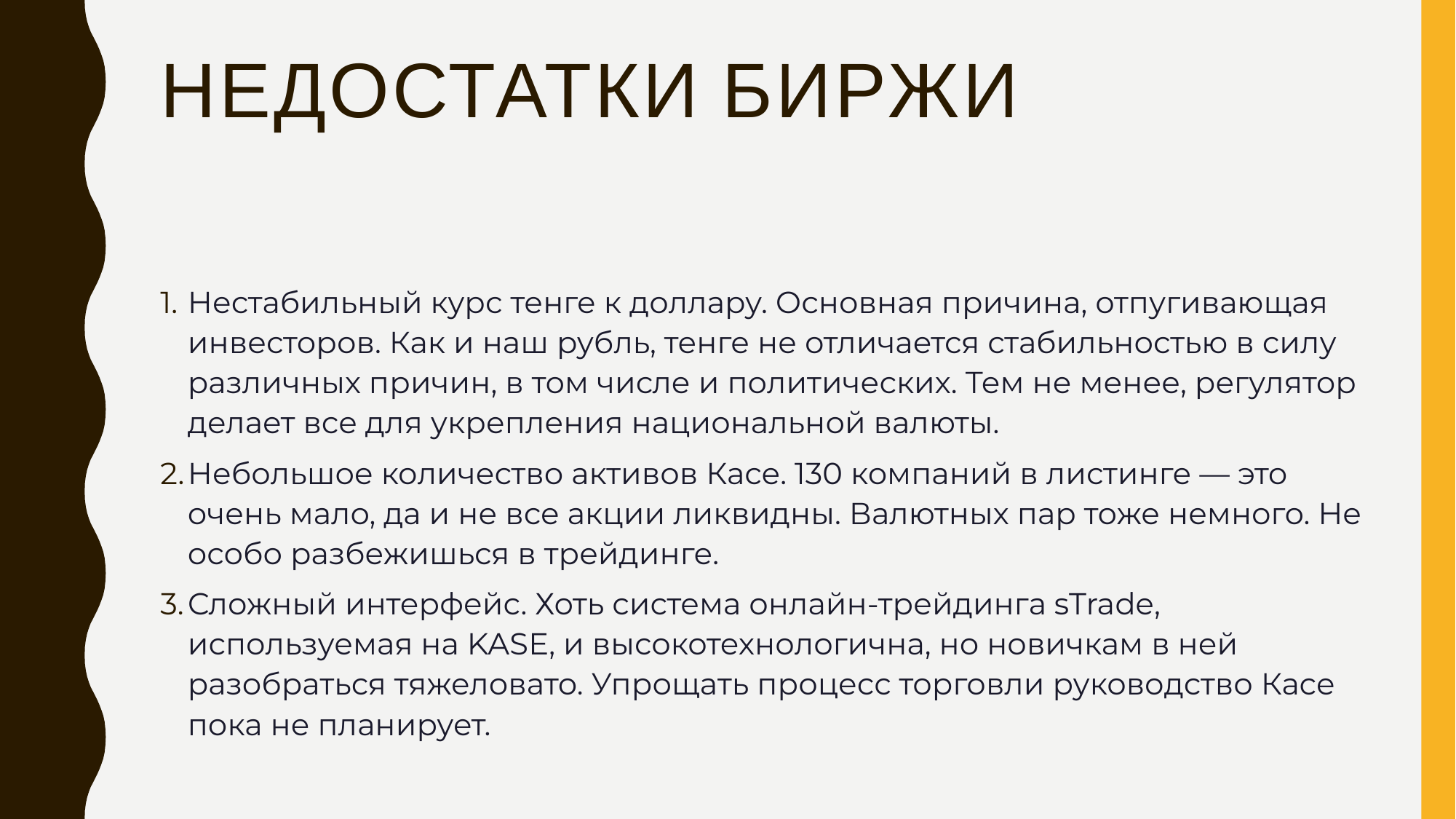

# Недостатки биржи
Нестабильный курс тенге к доллару. Основная причина, отпугивающая инвесторов. Как и наш рубль, тенге не отличается стабильностью в силу различных причин, в том числе и политических. Тем не менее, регулятор делает все для укрепления национальной валюты.
Небольшое количество активов Касе. 130 компаний в листинге — это очень мало, да и не все акции ликвидны. Валютных пар тоже немного. Не особо разбежишься в трейдинге.
Сложный интерфейс. Хоть система онлайн-трейдинга sTrade, используемая на KASE, и высокотехнологична, но новичкам в ней разобраться тяжеловато. Упрощать процесс торговли руководство Касе пока не планирует.